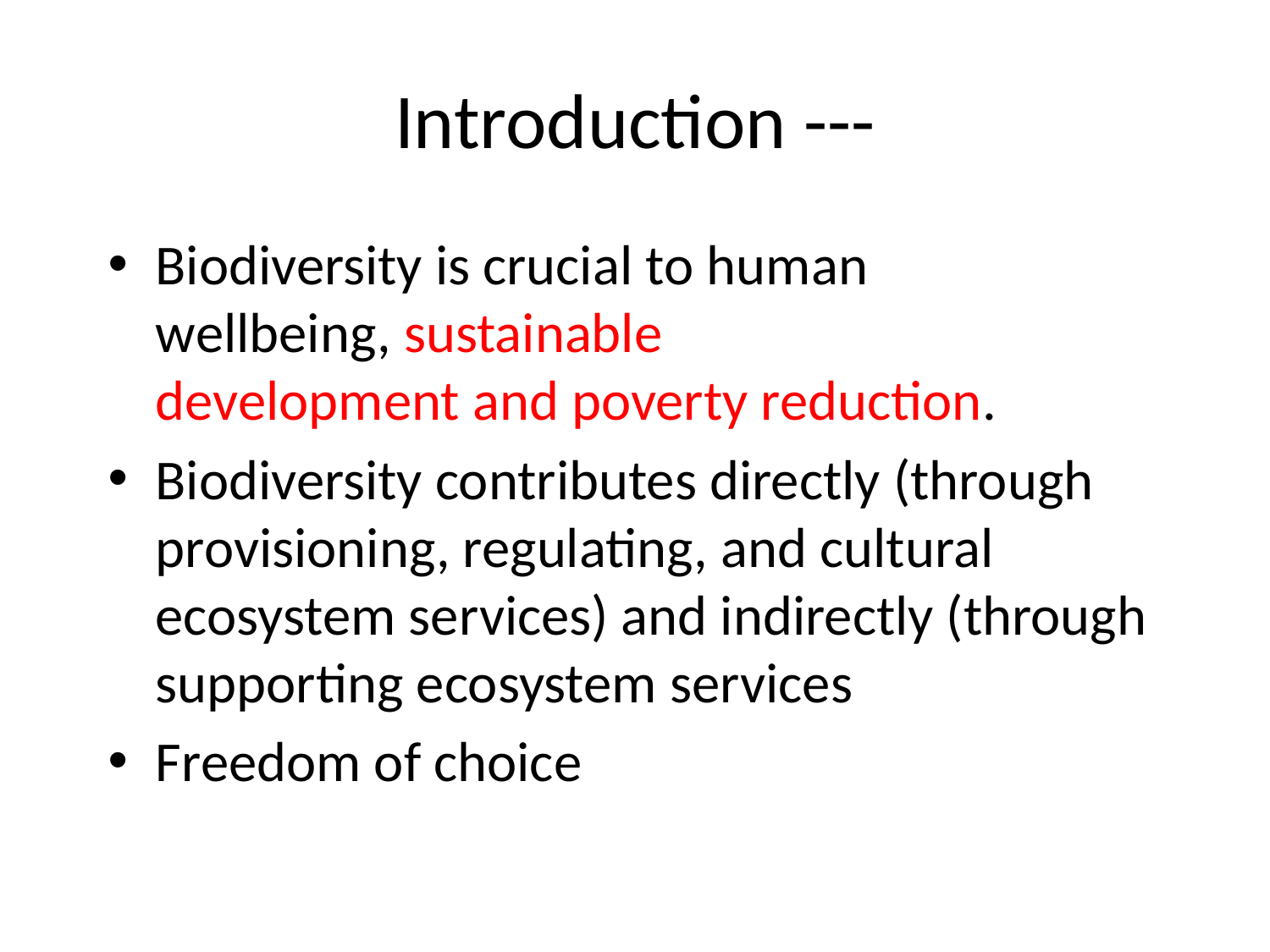

# Introduction ---
Biodiversity is crucial to human wellbeing, sustainable development and poverty reduction.
Biodiversity contributes directly (through provisioning, regulating, and cultural ecosystem services) and indirectly (through supporting ecosystem services
Freedom of choice